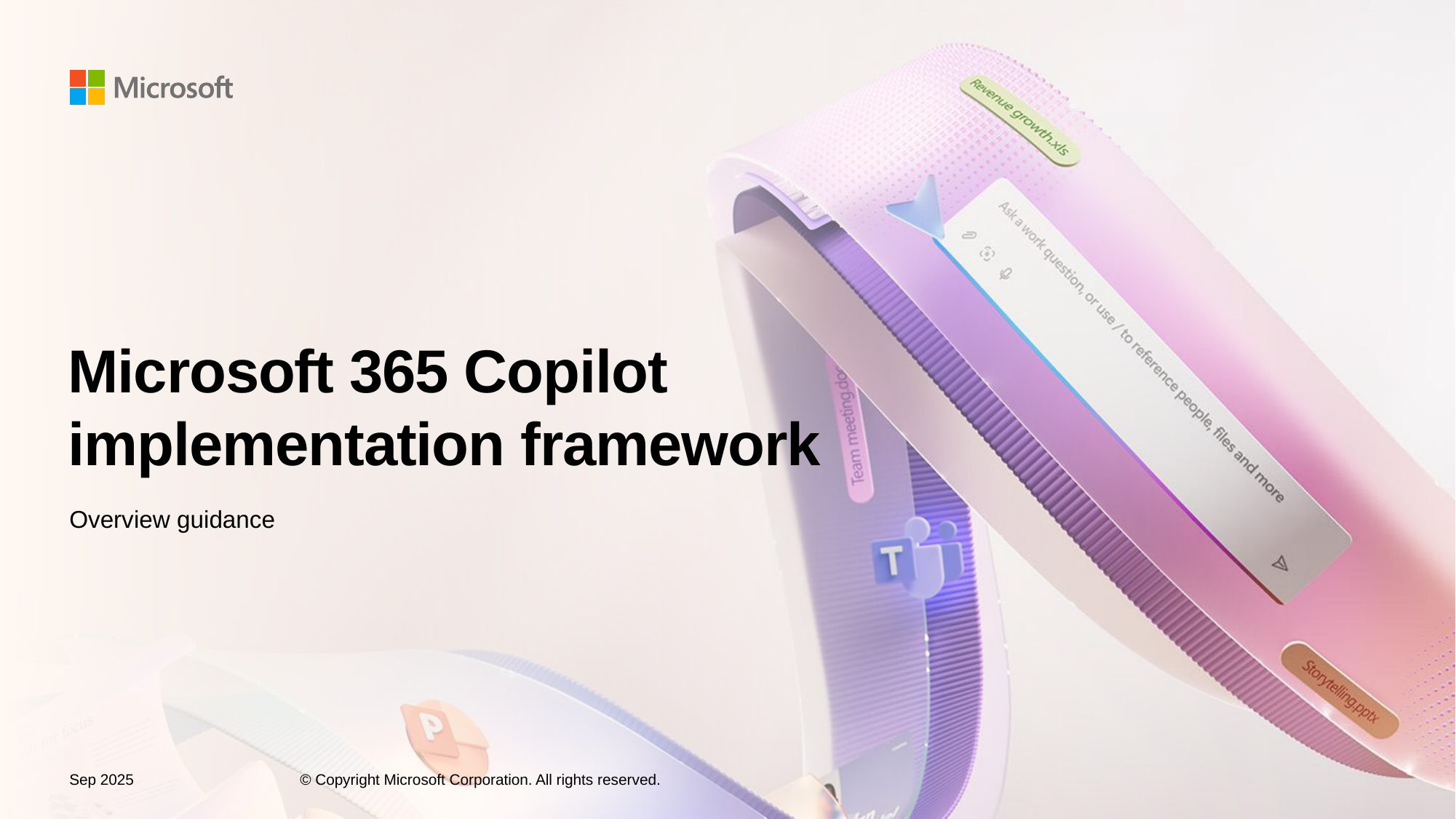

# Microsoft 365 Copilot implementation framework
Overview guidance
Sep 2025